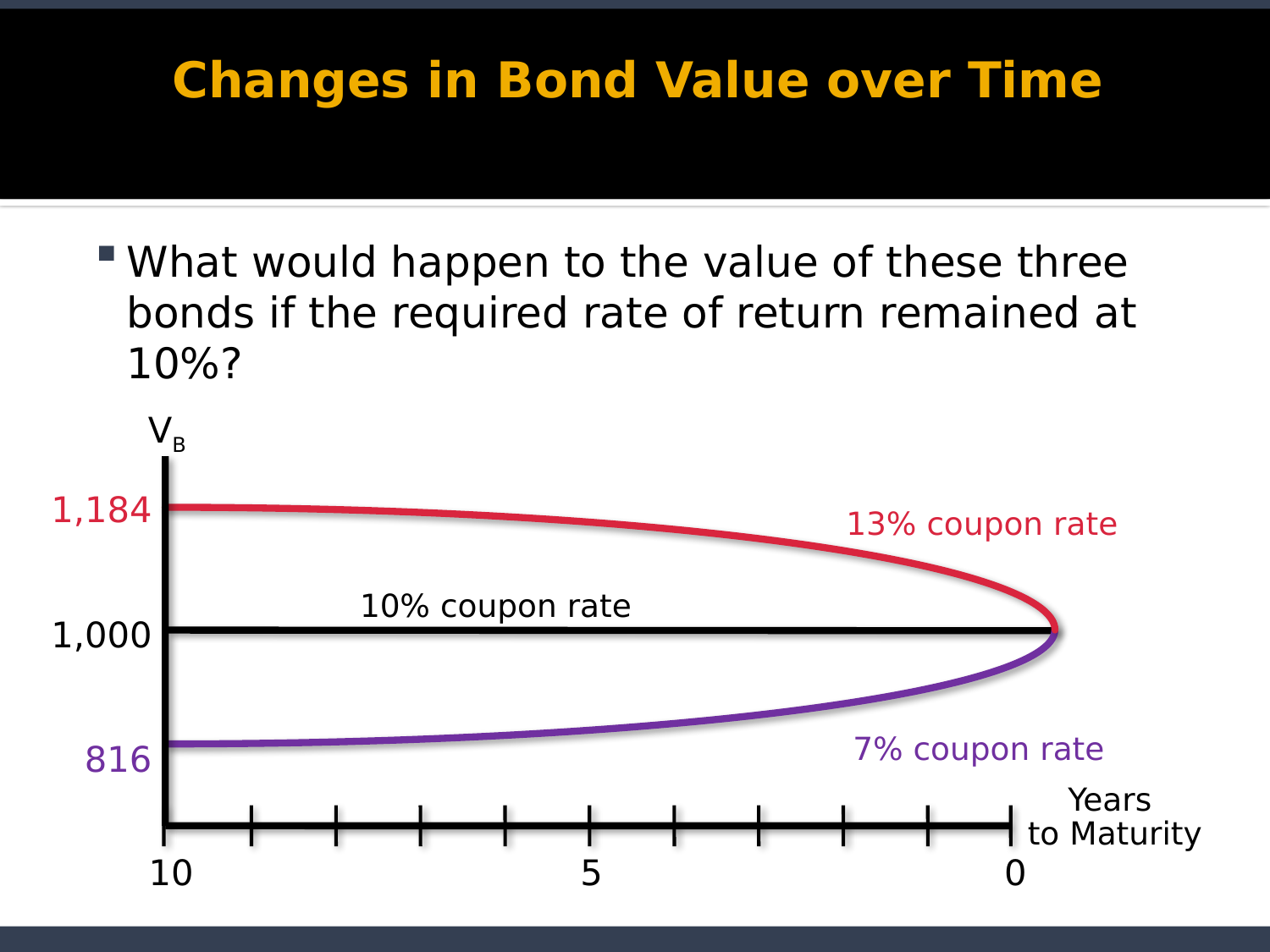

# Changes in Bond Value over Time
What would happen to the value of these three bonds if the required rate of return remained at 10%?

VB

1,184

1,000

816
13% coupon rate

10% coupon rate

7% coupon rate
Years
to Maturity

10
5
0